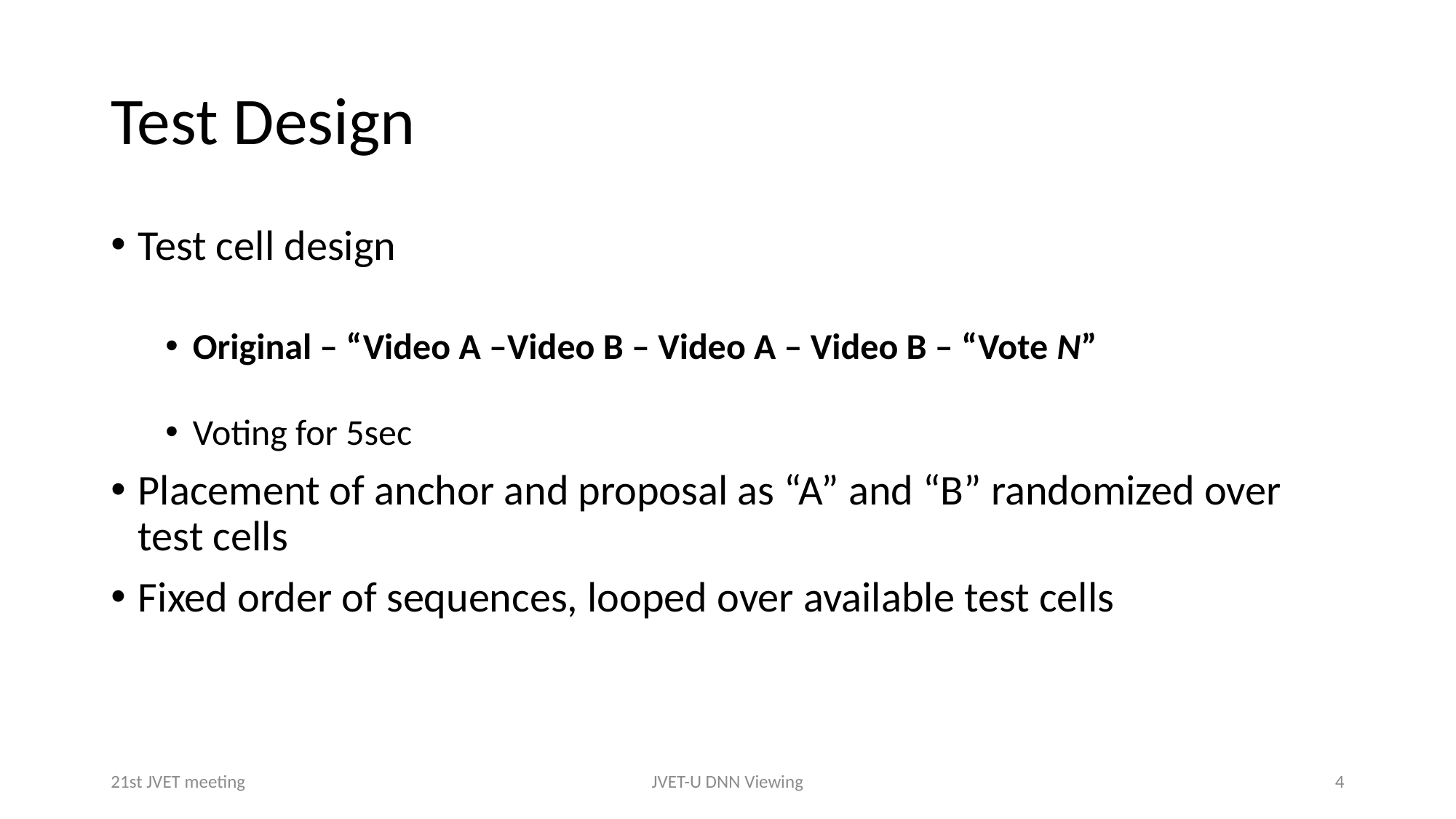

# Test Design
Test cell design
Original – “Video A –Video B – Video A – Video B – “Vote N”
Voting for 5sec
Placement of anchor and proposal as “A” and “B” randomized over test cells
Fixed order of sequences, looped over available test cells

21st JVET meeting
JVET-U DNN Viewing
4